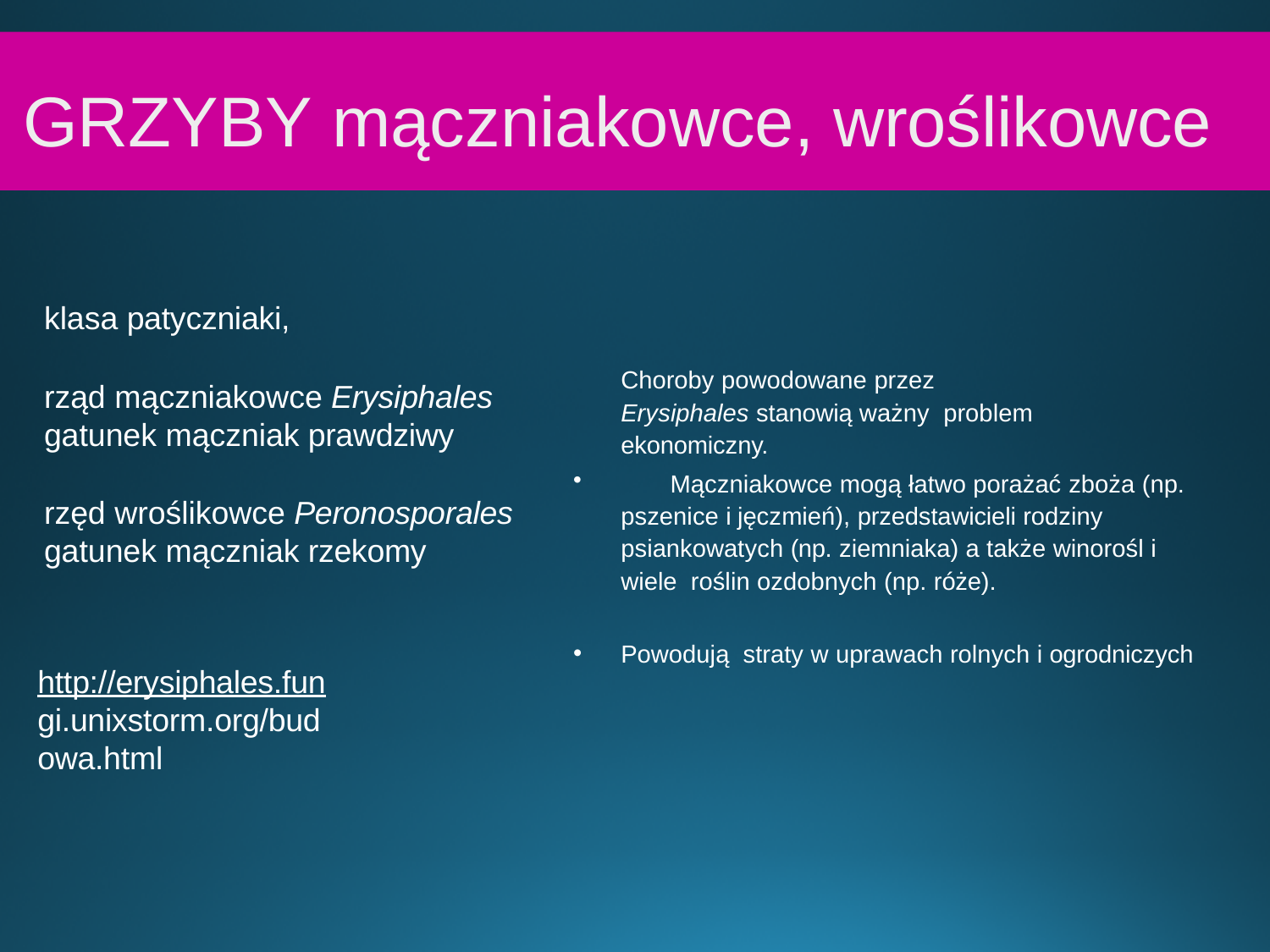

GRZYBY mączniakowce, wroślikowce

klasa patyczniaki,

rząd mączniakowce Erysiphales
gatunek mączniak prawdziwy

rzęd wroślikowce Peronosporales
gatunek mączniak rzekomy
Choroby powodowane przez Erysiphales stanowią ważny problem ekonomiczny.
	Mączniakowce mogą łatwo porażać zboża (np. pszenice i jęczmień), przedstawicieli rodziny psiankowatych (np. ziemniaka) a także winorośl i wiele roślin ozdobnych (np. róże).

Powodują straty w uprawach rolnych i ogrodniczych
http://erysiphales.fun gi.unixstorm.org/bud owa.html